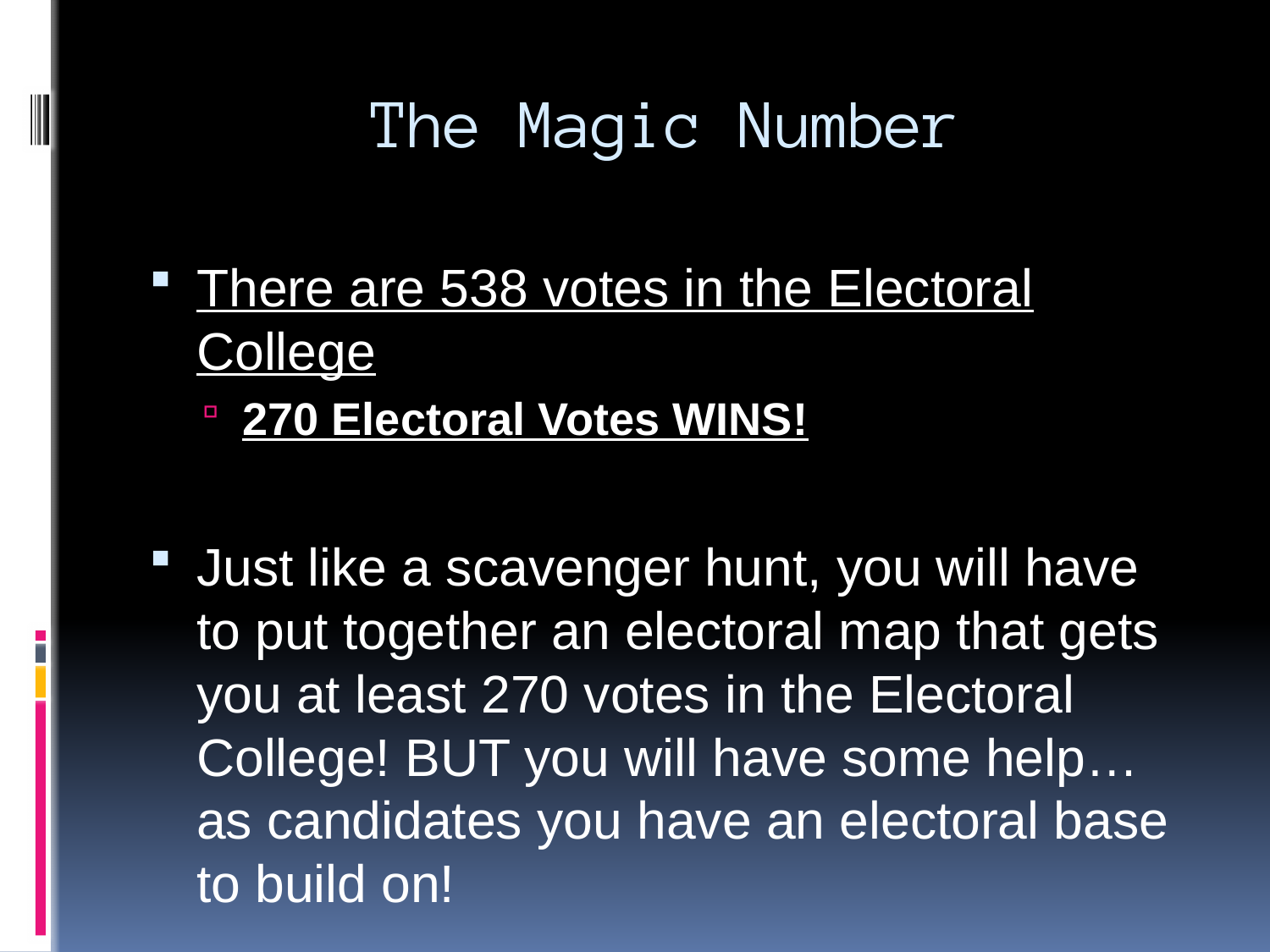

# The Magic Number
There are 538 votes in the Electoral College
270 Electoral Votes WINS!

Just like a scavenger hunt, you will have to put together an electoral map that gets you at least 270 votes in the Electoral College! BUT you will have some help…as candidates you have an electoral base to build on!